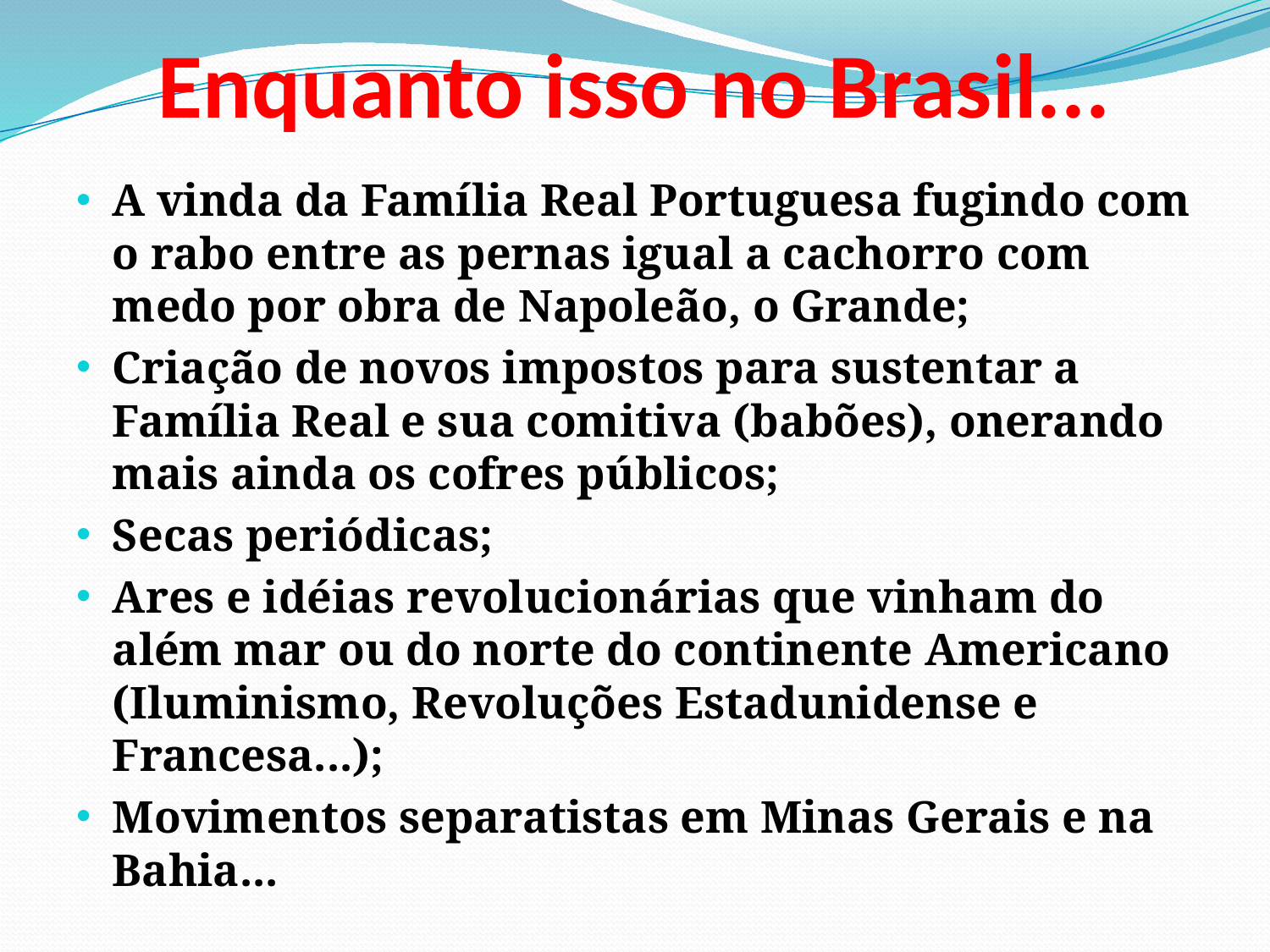

# Enquanto isso no Brasil...
A vinda da Família Real Portuguesa fugindo com o rabo entre as pernas igual a cachorro com medo por obra de Napoleão, o Grande;
Criação de novos impostos para sustentar a Família Real e sua comitiva (babões), onerando mais ainda os cofres públicos;
Secas periódicas;
Ares e idéias revolucionárias que vinham do além mar ou do norte do continente Americano (Iluminismo, Revoluções Estadunidense e Francesa...);
Movimentos separatistas em Minas Gerais e na Bahia...